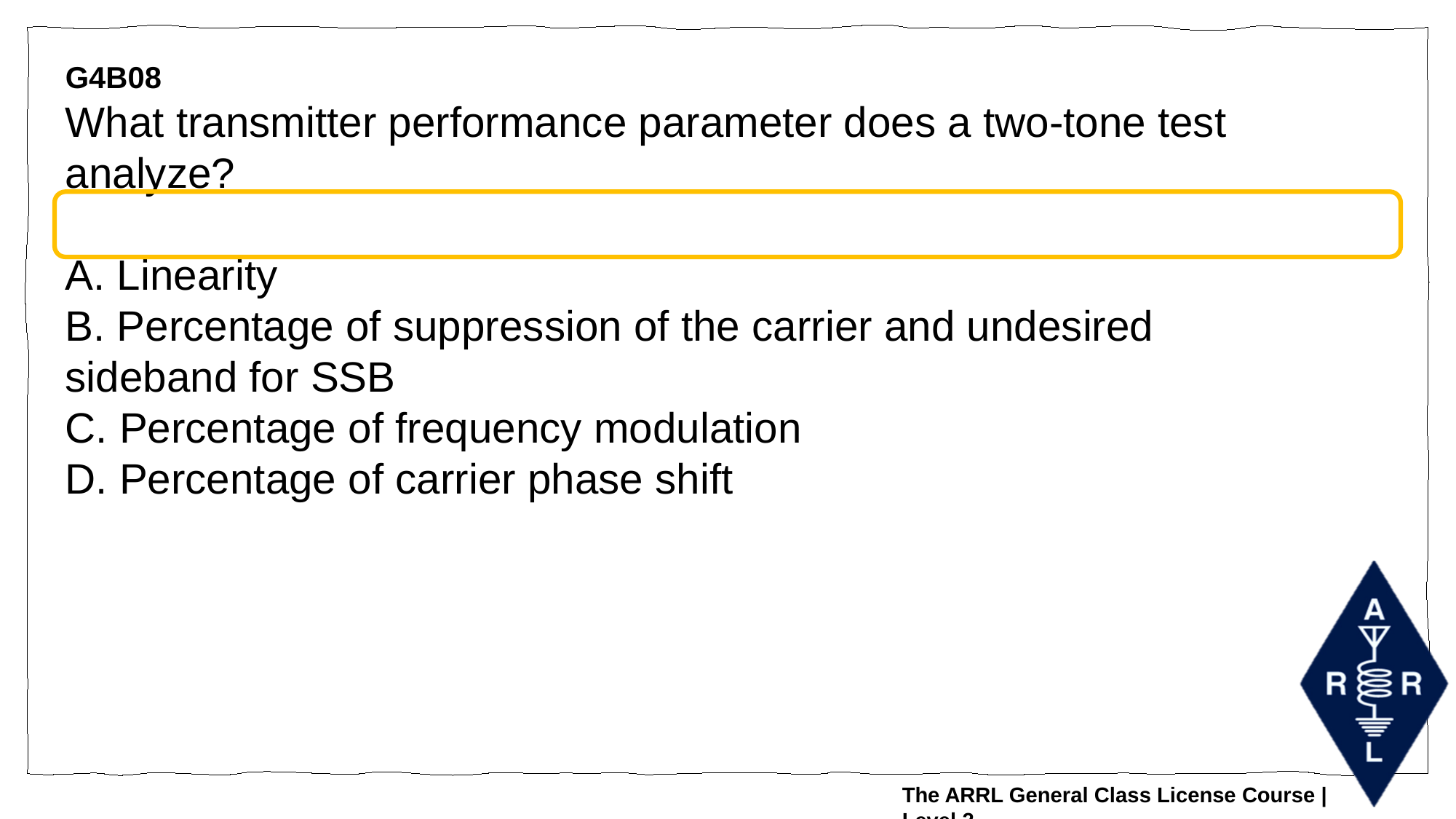

G4B08
What transmitter performance parameter does a two-tone test analyze?

A. Linearity
B. Percentage of suppression of the carrier and undesired sideband for SSB
C. Percentage of frequency modulation
D. Percentage of carrier phase shift